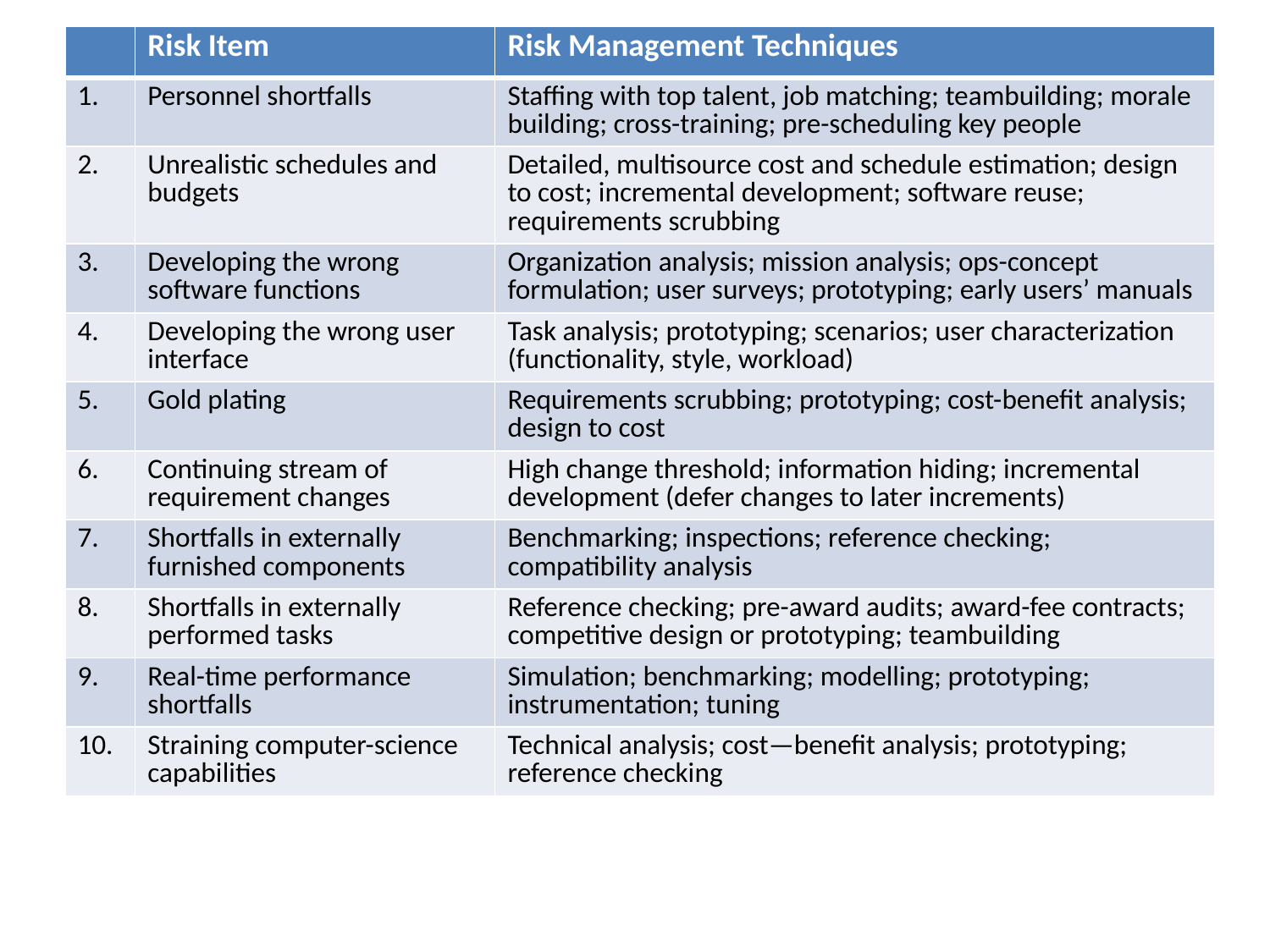

|  | Risk Item | Risk Management Techniques |
| --- | --- | --- |
| 1. | Personnel shortfalls | Staffing with top talent, job matching; teambuilding; morale building; cross-training; pre-scheduling key people |
| 2. | Unrealistic schedules and budgets | Detailed, multisource cost and schedule estimation; design to cost; incremental development; software reuse; requirements scrubbing |
| 3. | Developing the wrong software functions | Organization analysis; mission analysis; ops-concept formulation; user surveys; prototyping; early users’ manuals |
| 4. | Developing the wrong user interface | Task analysis; prototyping; scenarios; user characterization (functionality, style, workload) |
| 5. | Gold plating | Requirements scrubbing; prototyping; cost-benefit analysis; design to cost |
| 6. | Continuing stream of requirement changes | High change threshold; information hiding; incremental development (defer changes to later increments) |
| 7. | Shortfalls in externally furnished components | Benchmarking; inspections; reference checking; compatibility analysis |
| 8. | Shortfalls in externally performed tasks | Reference checking; pre-award audits; award-fee contracts; competitive design or prototyping; teambuilding |
| 9. | Real-time performance shortfalls | Simulation; benchmarking; modelling; prototyping; instrumentation; tuning |
| 10. | Straining computer-science capabilities | Technical analysis; cost—benefit analysis; prototyping; reference checking |